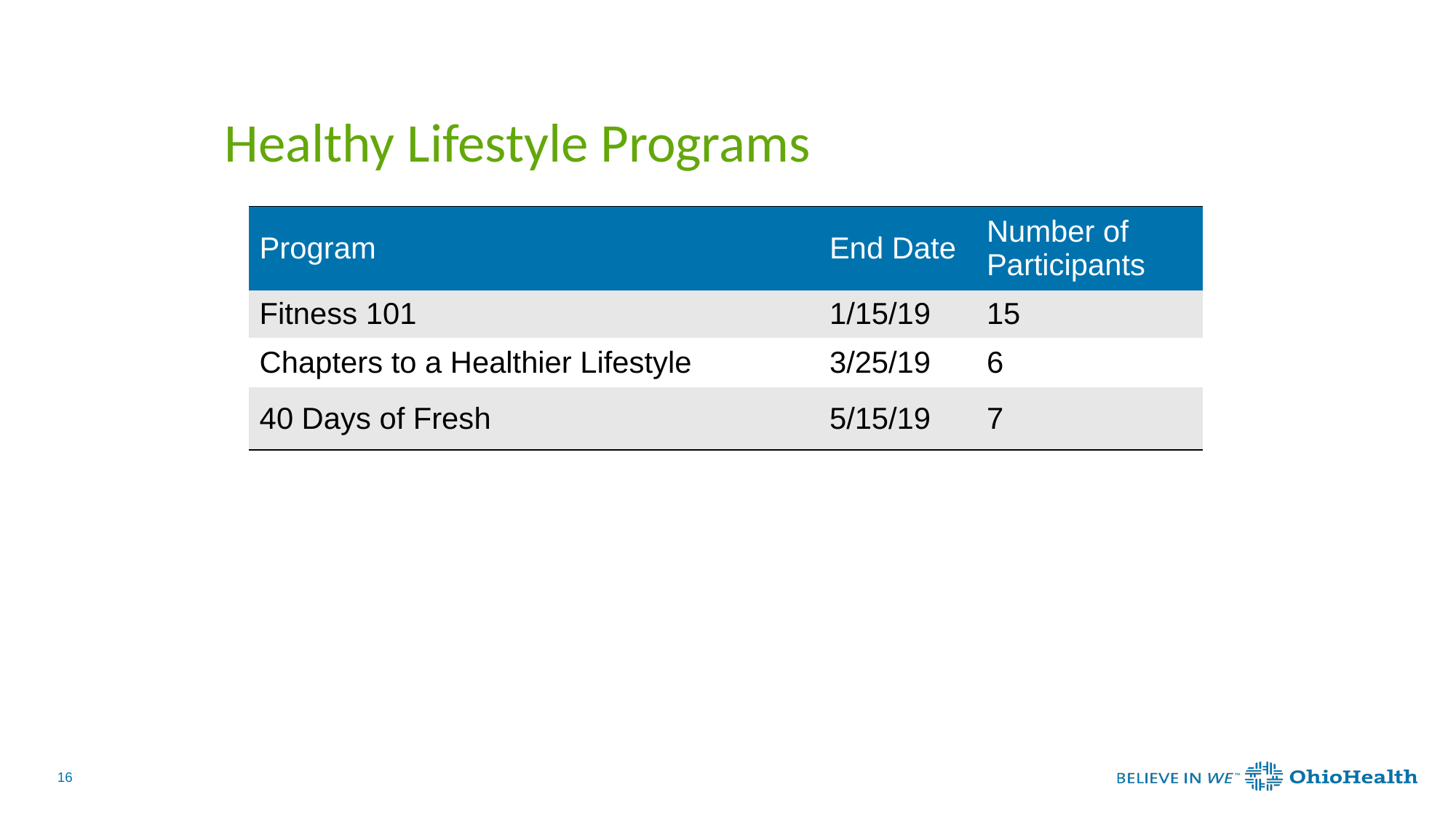

Healthy Lifestyle Programs
| Program | End Date | Number of Participants |
| --- | --- | --- |
| Fitness 101 | 1/15/19 | 15 |
| Chapters to a Healthier Lifestyle | 3/25/19 | 6 |
| 40 Days of Fresh | 5/15/19 | 7 |
16